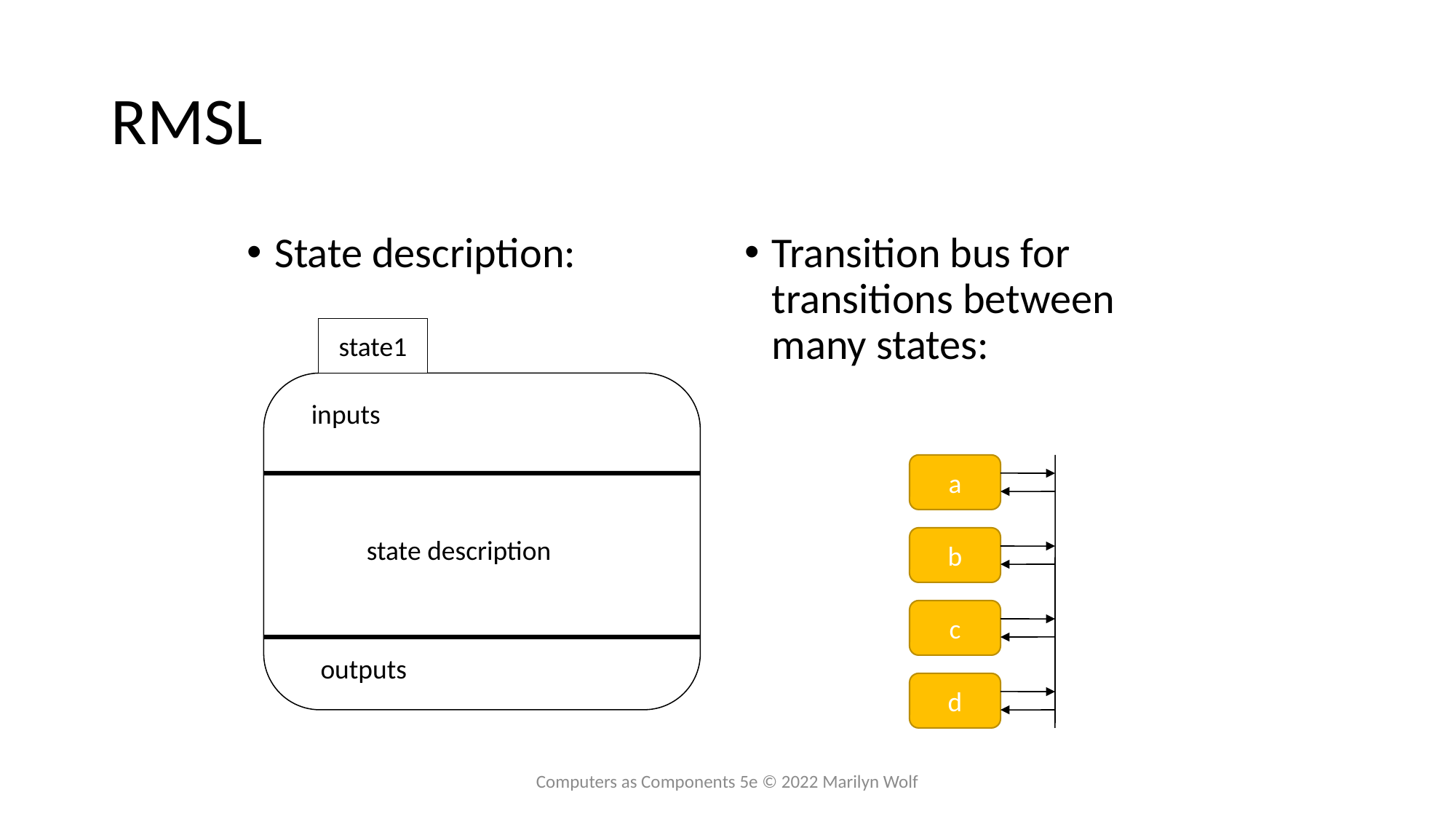

# RMSL
State description:
Transition bus for transitions between many states:
state1

inputs
a

state description
b

c

outputs
d

Computers as Components 5e © 2022 Marilyn Wolf